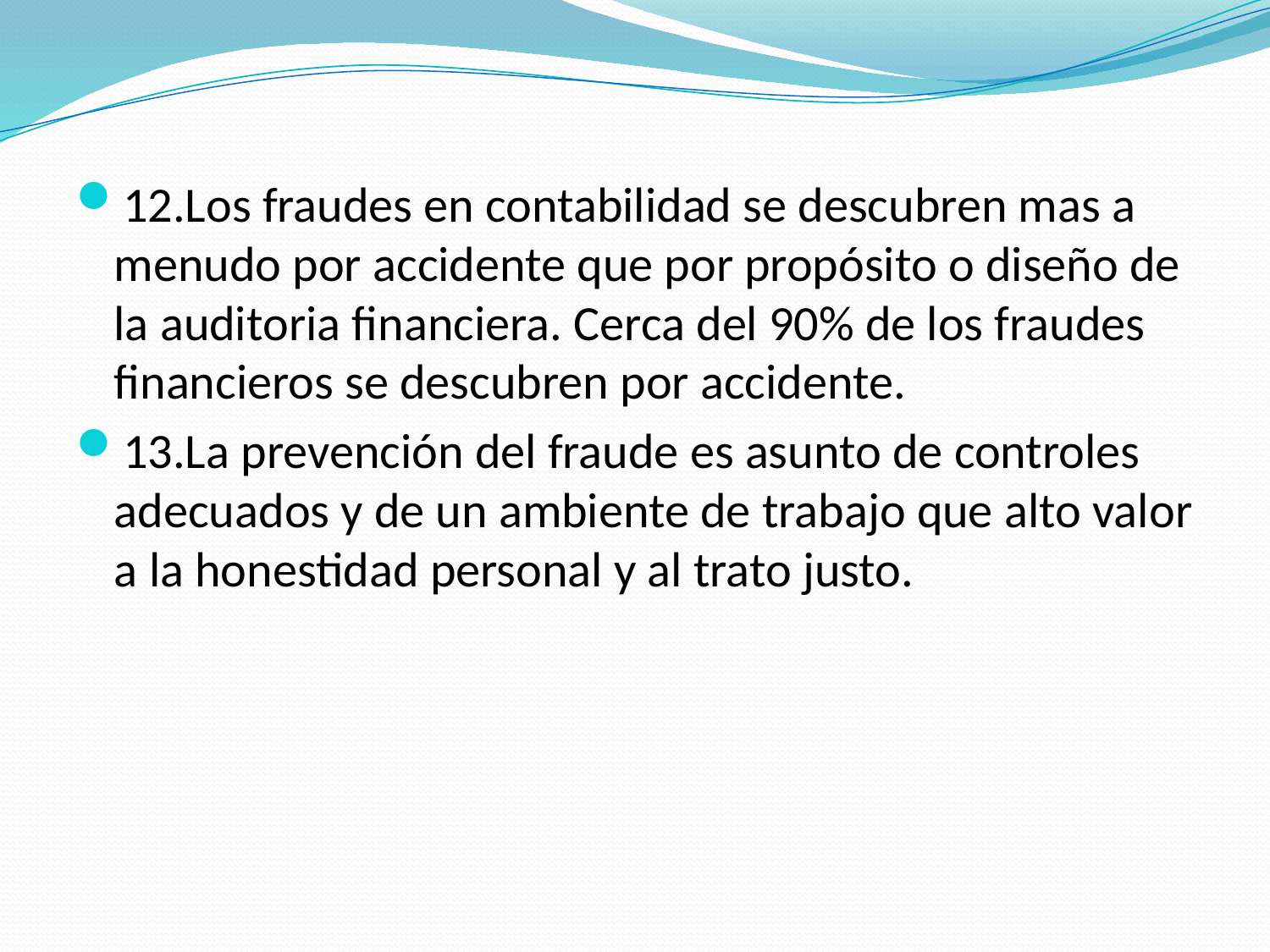

12.Los fraudes en contabilidad se descubren mas a menudo por accidente que por propósito o diseño de la auditoria financiera. Cerca del 90% de los fraudes financieros se descubren por accidente.
13.La prevención del fraude es asunto de controles adecuados y de un ambiente de trabajo que alto valor a la honestidad personal y al trato justo.